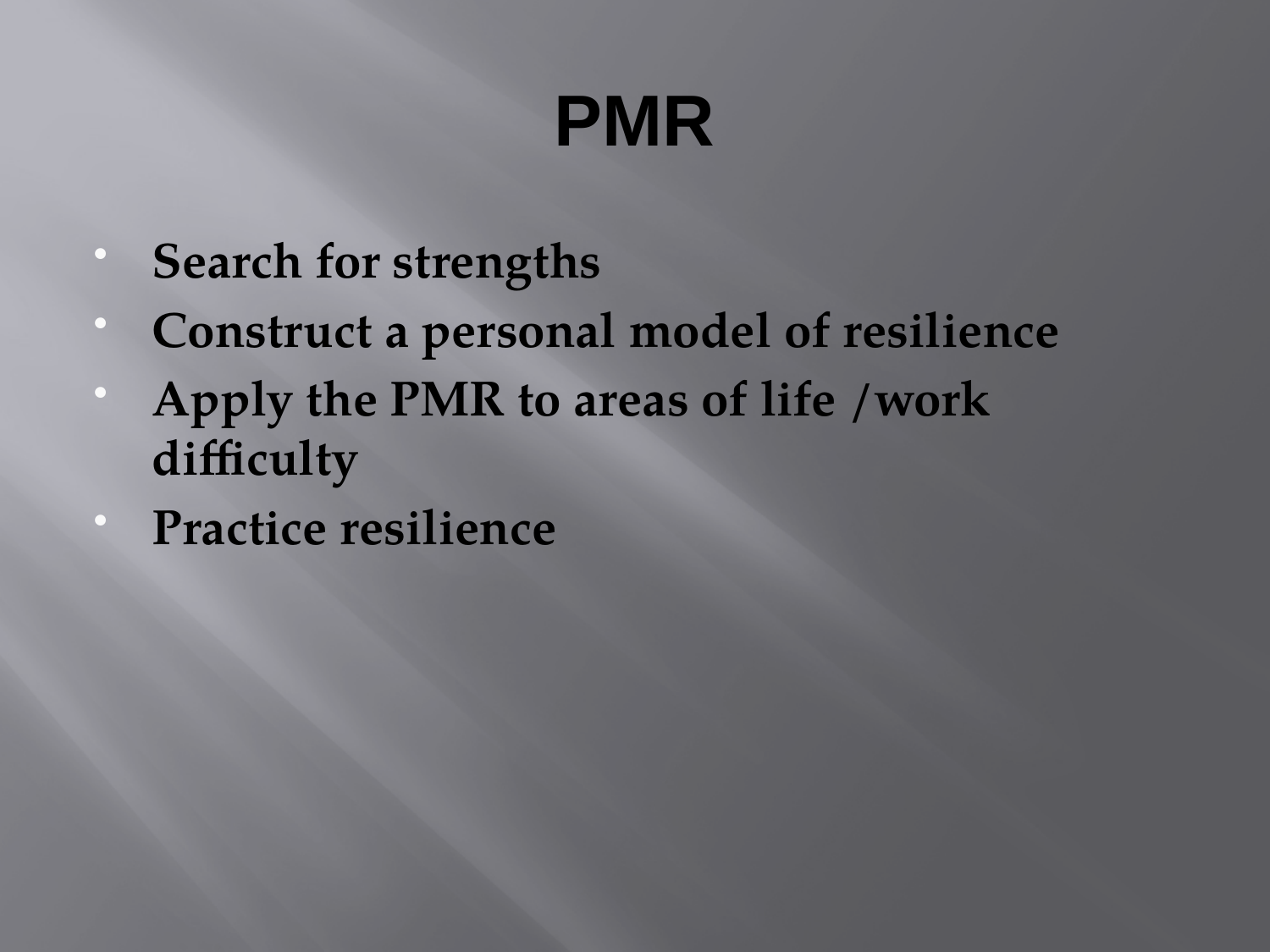

# PMR
Search for strengths
Construct a personal model of resilience
Apply the PMR to areas of life /work difficulty
Practice resilience